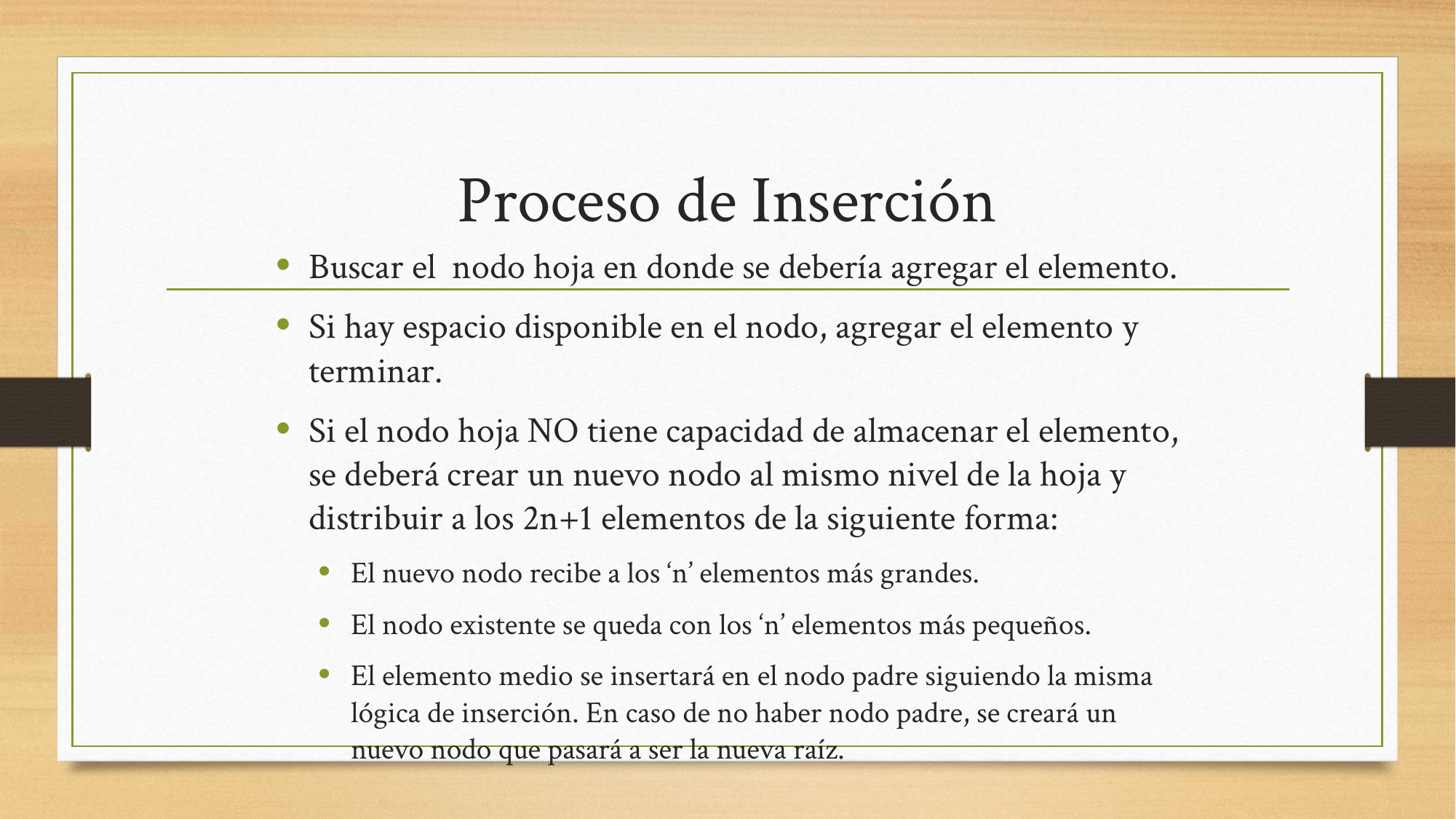

# Proceso de Inserción
Buscar el  nodo hoja en donde se debería agregar el elemento.
Si hay espacio disponible en el nodo, agregar el elemento y terminar.
Si el nodo hoja NO tiene capacidad de almacenar el elemento, se deberá crear un nuevo nodo al mismo nivel de la hoja y distribuir a los 2n+1 elementos de la siguiente forma:
El nuevo nodo recibe a los ‘n’ elementos más grandes.
El nodo existente se queda con los ‘n’ elementos más pequeños.
El elemento medio se insertará en el nodo padre siguiendo la misma lógica de inserción. En caso de no haber nodo padre, se creará un nuevo nodo que pasará a ser la nueva raíz.